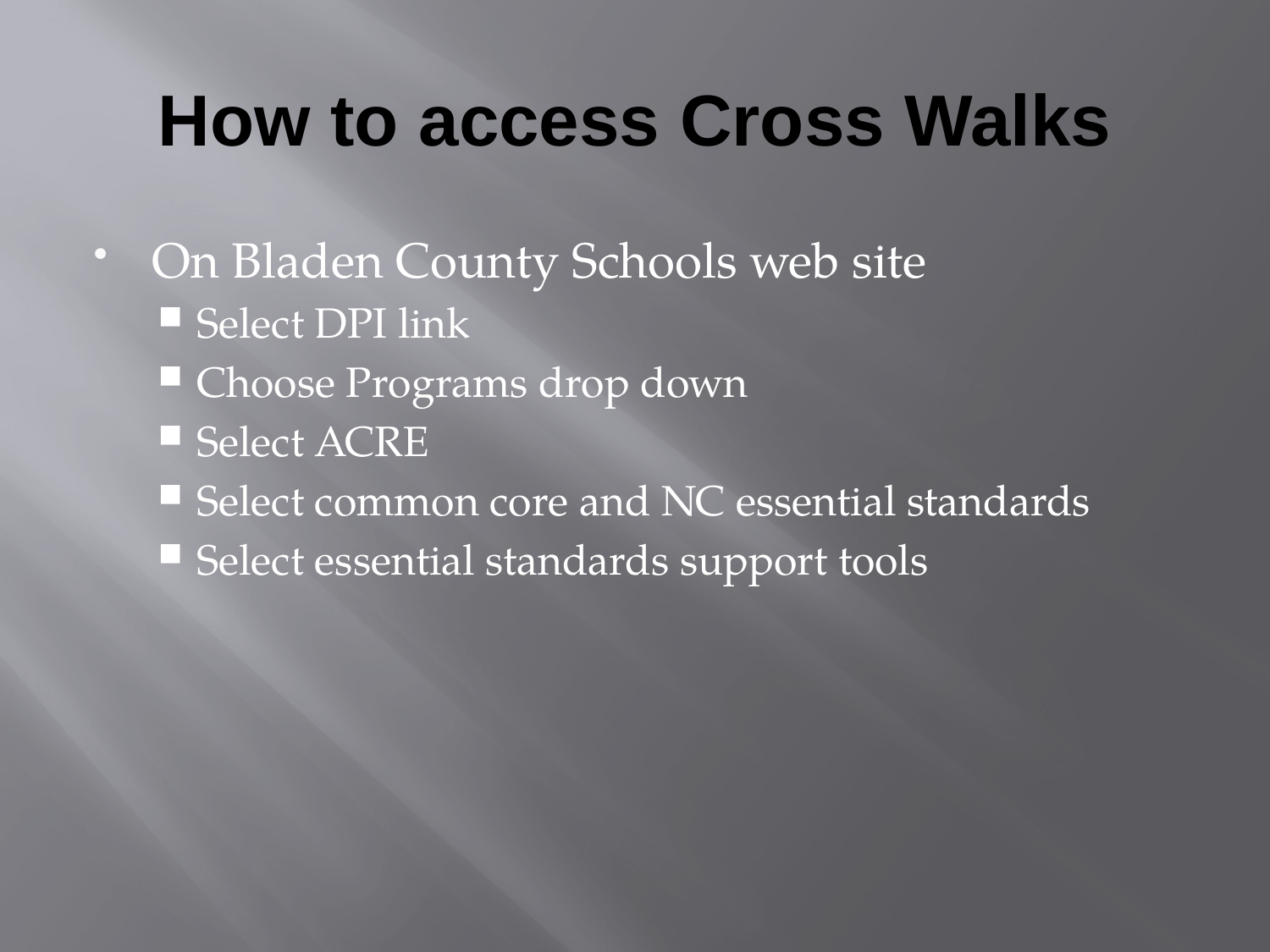

# How to access Cross Walks
On Bladen County Schools web site
Select DPI link
Choose Programs drop down
Select ACRE
Select common core and NC essential standards
Select essential standards support tools